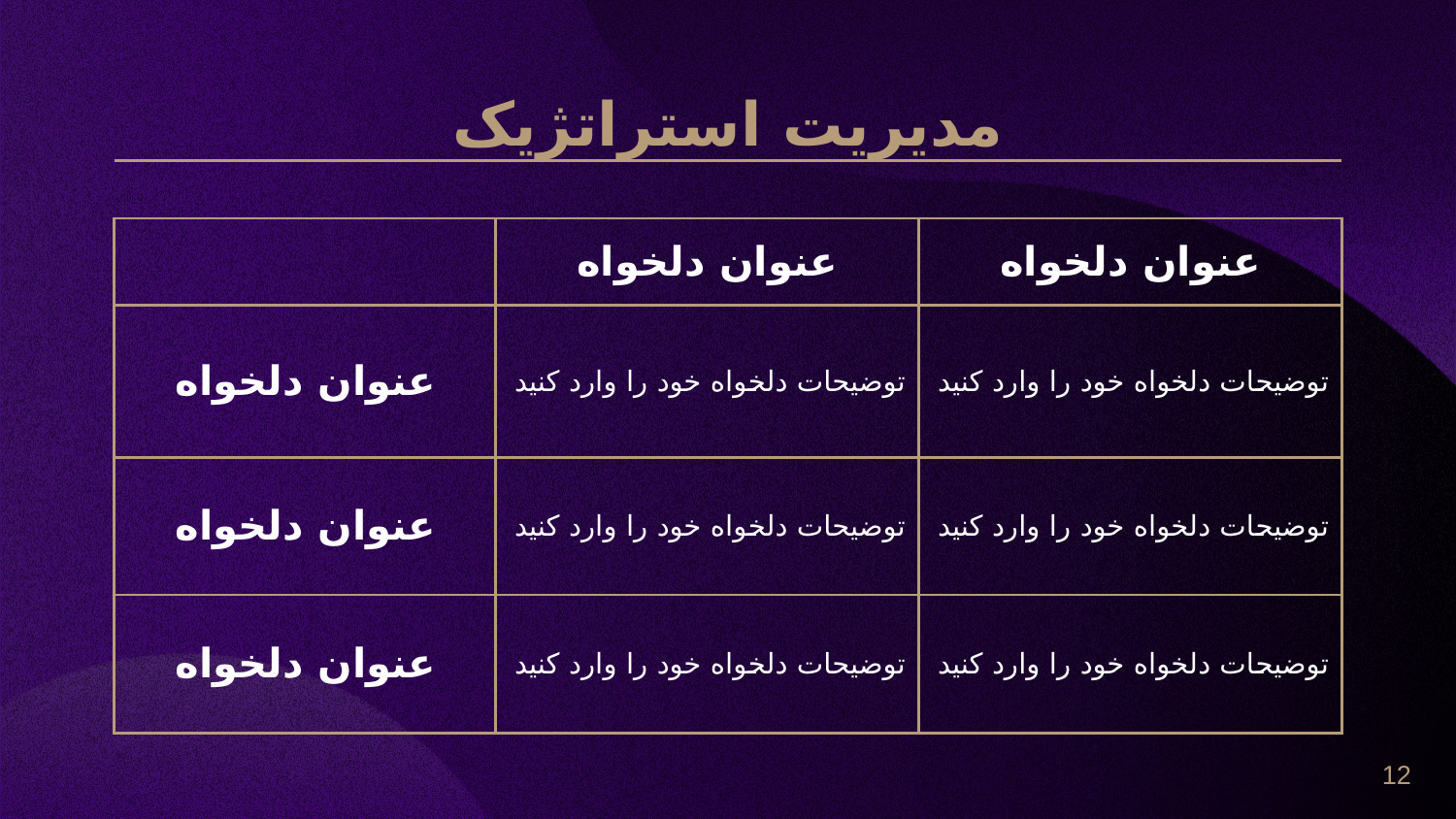

# مدیریت استراتژیک
|  | عنوان دلخواه | عنوان دلخواه |
| --- | --- | --- |
| عنوان دلخواه | توضیحات دلخواه خود را وارد کنید | توضیحات دلخواه خود را وارد کنید |
| عنوان دلخواه | توضیحات دلخواه خود را وارد کنید | توضیحات دلخواه خود را وارد کنید |
| عنوان دلخواه | توضیحات دلخواه خود را وارد کنید | توضیحات دلخواه خود را وارد کنید |
12